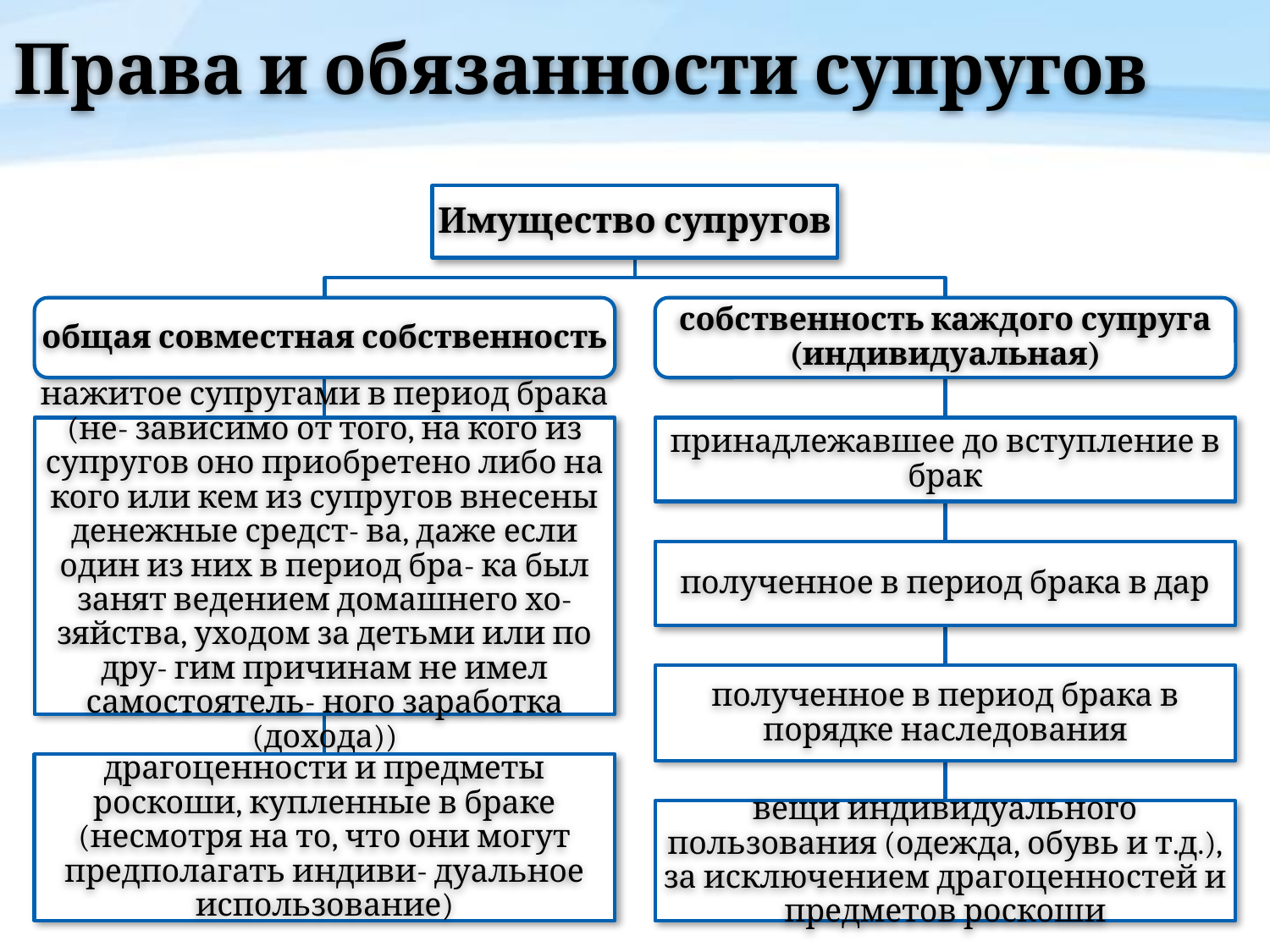

# Права и обязанности супругов

Имущество супругов

общая совместная собственность
собственность каждого супруга (индивидуальная)

нажитое супругами в период брака (не- зависимо от того, на кого из супругов оно приобретено либо на кого или кем из супругов внесены денежные средст- ва, даже если один из них в период бра- ка был занят ведением домашнего хо- зяйства, уходом за детьми или по дру- гим причинам не имел самостоятель- ного заработка (дохода))

принадлежавшее до вступление в брак

полученное в период брака в дар

полученное в период брака в порядке наследования

драгоценности и предметы роскоши, купленные в браке (несмотря на то, что они могут предполагать индиви- дуальное использование)

вещи индивидуального пользования (одежда, обувь и т.д.), за исключением драгоценностей и предметов роскоши